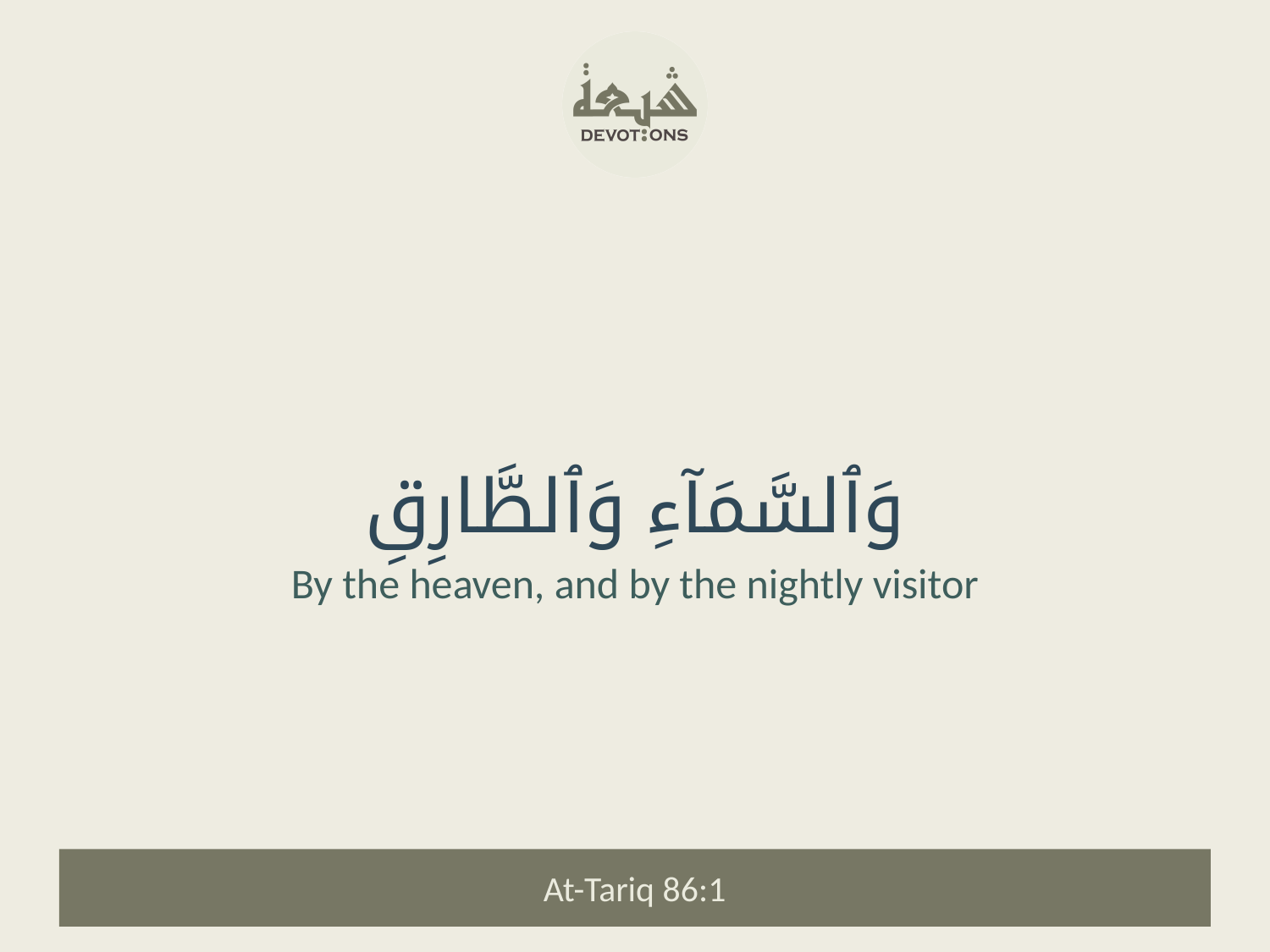

وَٱلسَّمَآءِ وَٱلطَّارِقِ
By the heaven, and by the nightly visitor
At-Tariq 86:1